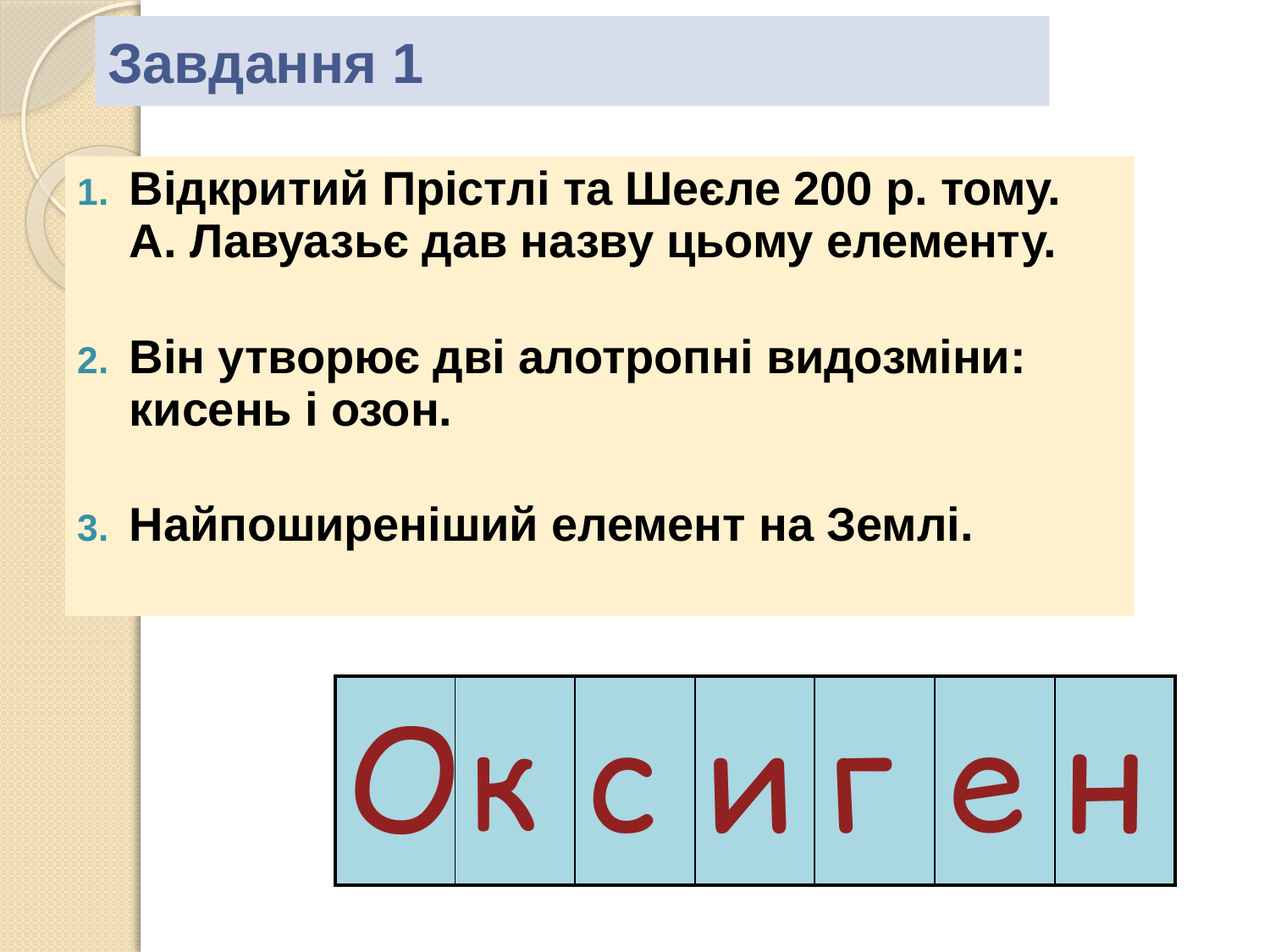

# Завдання 1
Відкритий Прістлі та Шеєле 200 р. тому.
А. Лавуазьє дав назву цьому елементу.
Він утворює дві алотропні видозміни: кисень і озон.
Найпоширеніший елемент на Землі.
|  |  |  |  |  |  |  |
| --- | --- | --- | --- | --- | --- | --- |
| О | к | с | и | г | е | н |
| --- | --- | --- | --- | --- | --- | --- |